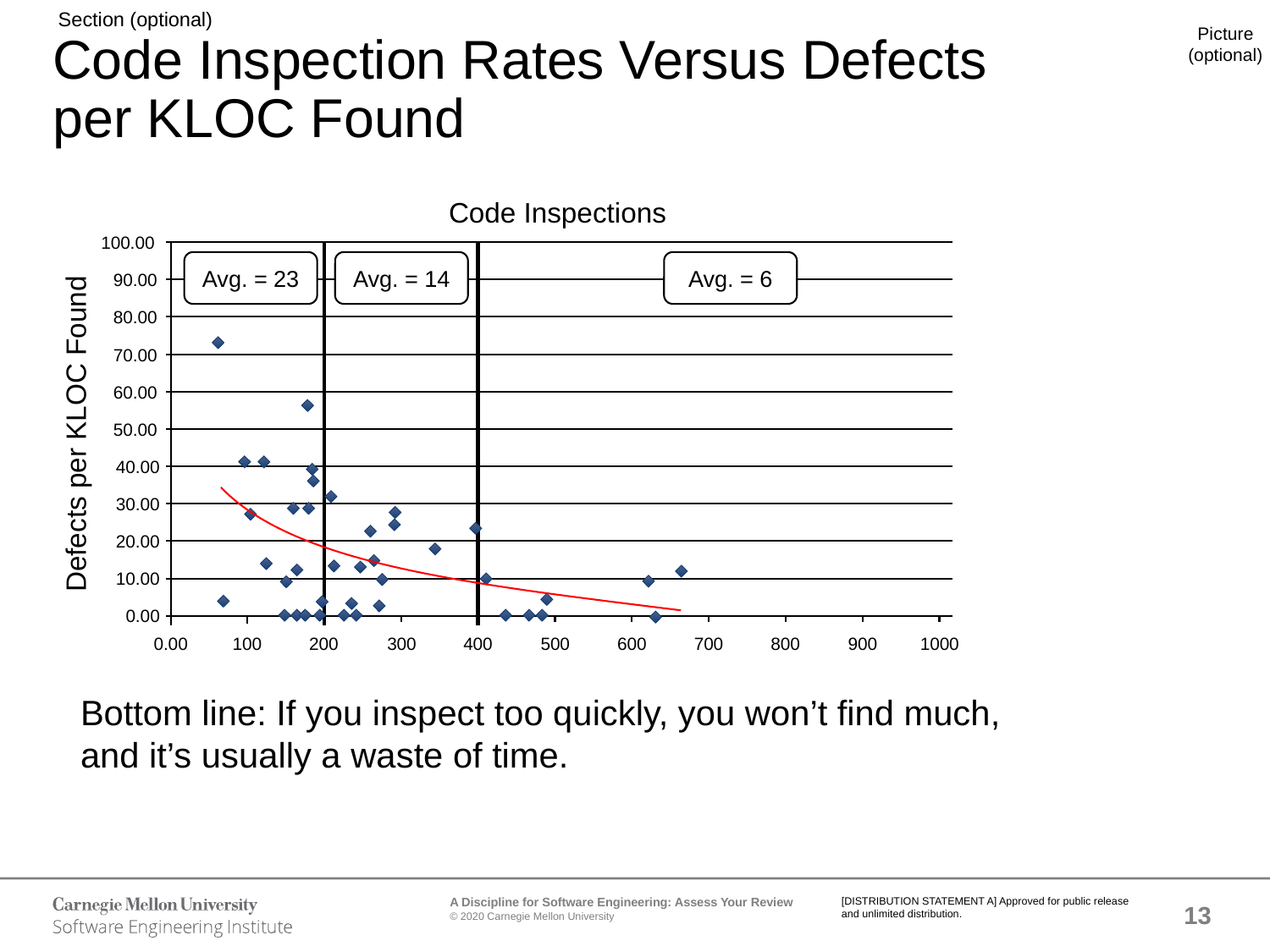

# Code Inspection Rates Versus Defects per KLOC Found
Code Inspections
100.00
Avg. = 23
Avg. = 14
Avg. = 6
90.00
80.00

70.00
60.00

Defects per KLOC Found
50.00

40.00

30.00

20.00

10.00

0.00

0.00
100
200
300
400
500
600
700
800
900
1000
Bottom line: If you inspect too quickly, you won’t find much,
and it’s usually a waste of time.